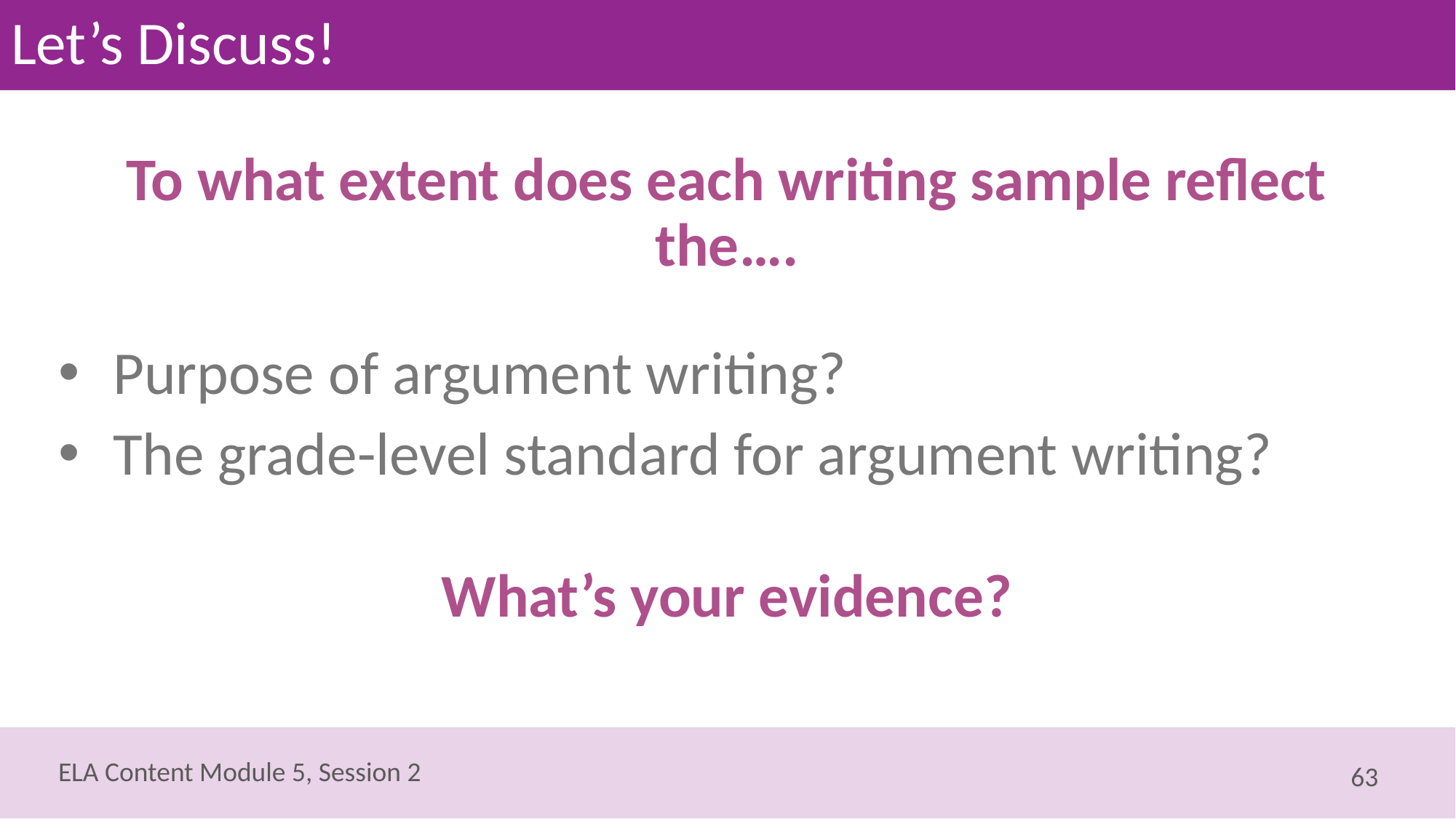

# Let’s Discuss!
To what extent does each writing sample reflect the….

Purpose of argument writing?
The grade-level standard for argument writing?

What’s your evidence?
63